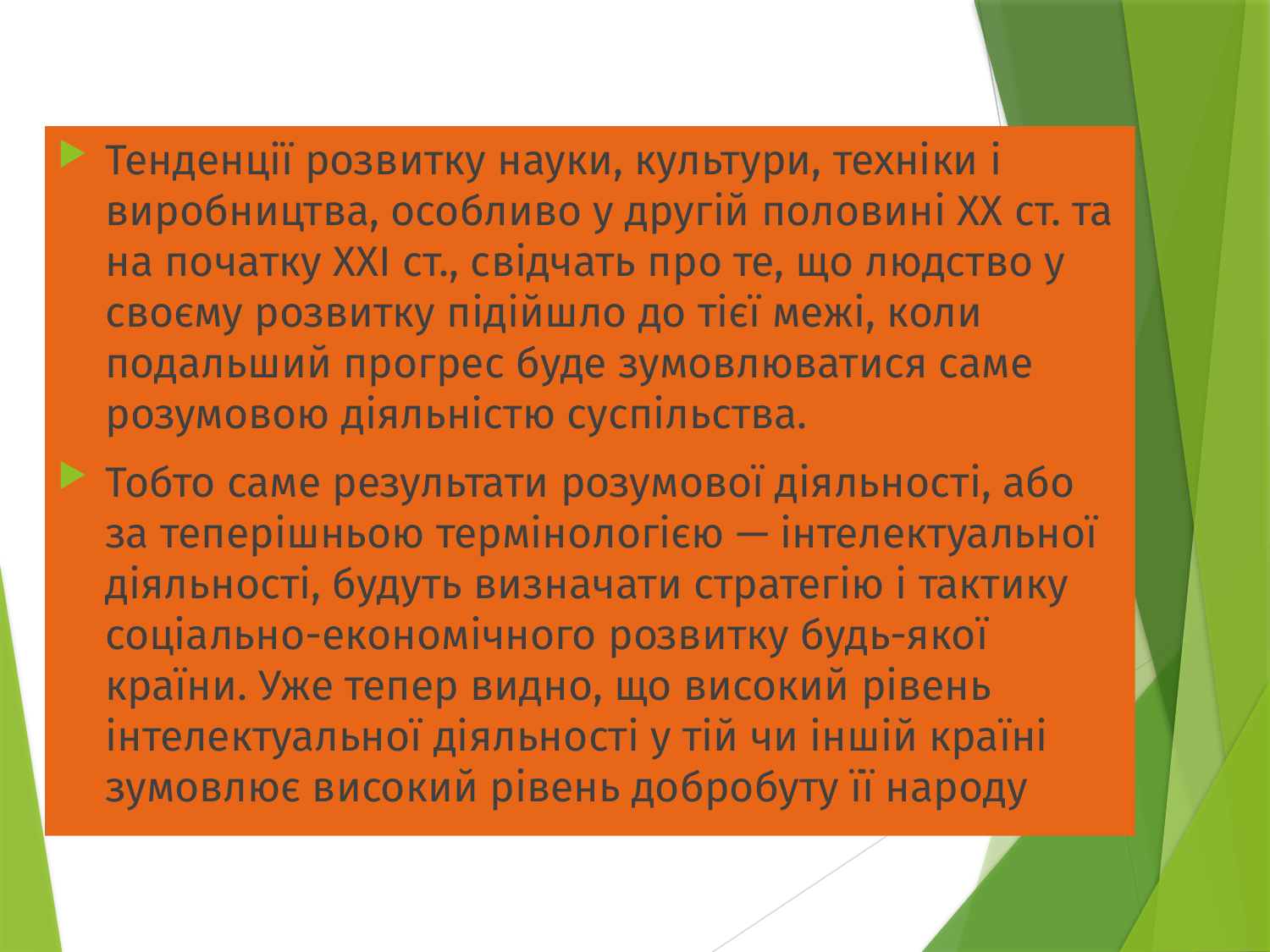

Тенденції розвитку науки, культури, техніки і виробництва, особливо у другій половині XX ст. та на початку XXI ст., свідчать про те, що людство у своєму розвитку підійшло до тієї межі, коли подальший прогрес буде зумовлюватися саме розумовою діяльністю суспільства.
Тобто саме результати розумової діяльності, або за теперішньою термінологією — інтелектуальної діяльності, будуть визначати стратегію і тактику соціально-економічного розвитку будь-якої країни. Уже тепер видно, що високий рівень інтелектуальної діяльності у тій чи іншій країні зумовлює високий рівень добробуту її народу